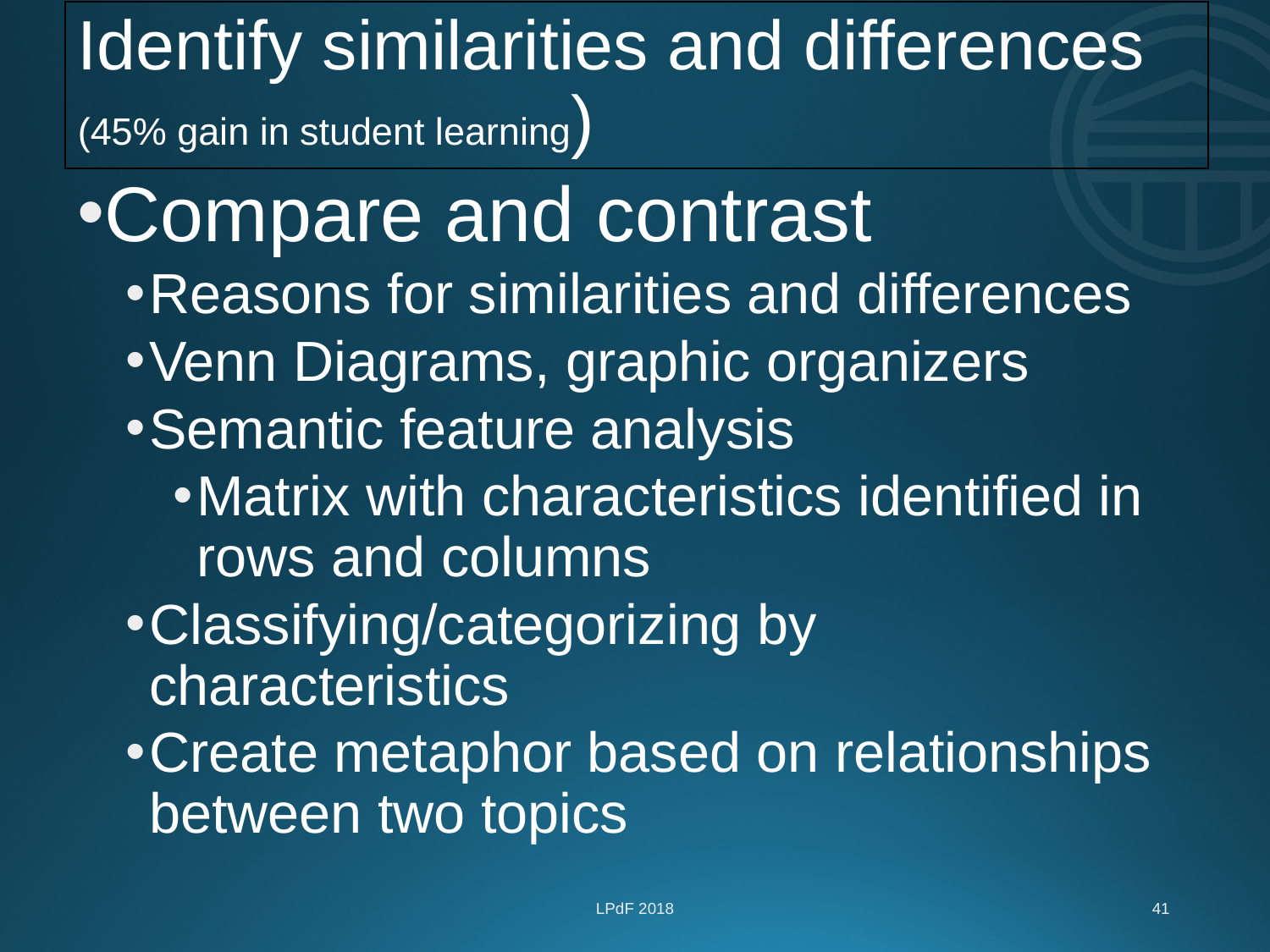

# Identify similarities and differences (45% gain in student learning)
Compare and contrast
Reasons for similarities and differences
Venn Diagrams, graphic organizers
Semantic feature analysis
Matrix with characteristics identified in rows and columns
Classifying/categorizing by characteristics
Create metaphor based on relationships between two topics
LPdF 2018
41